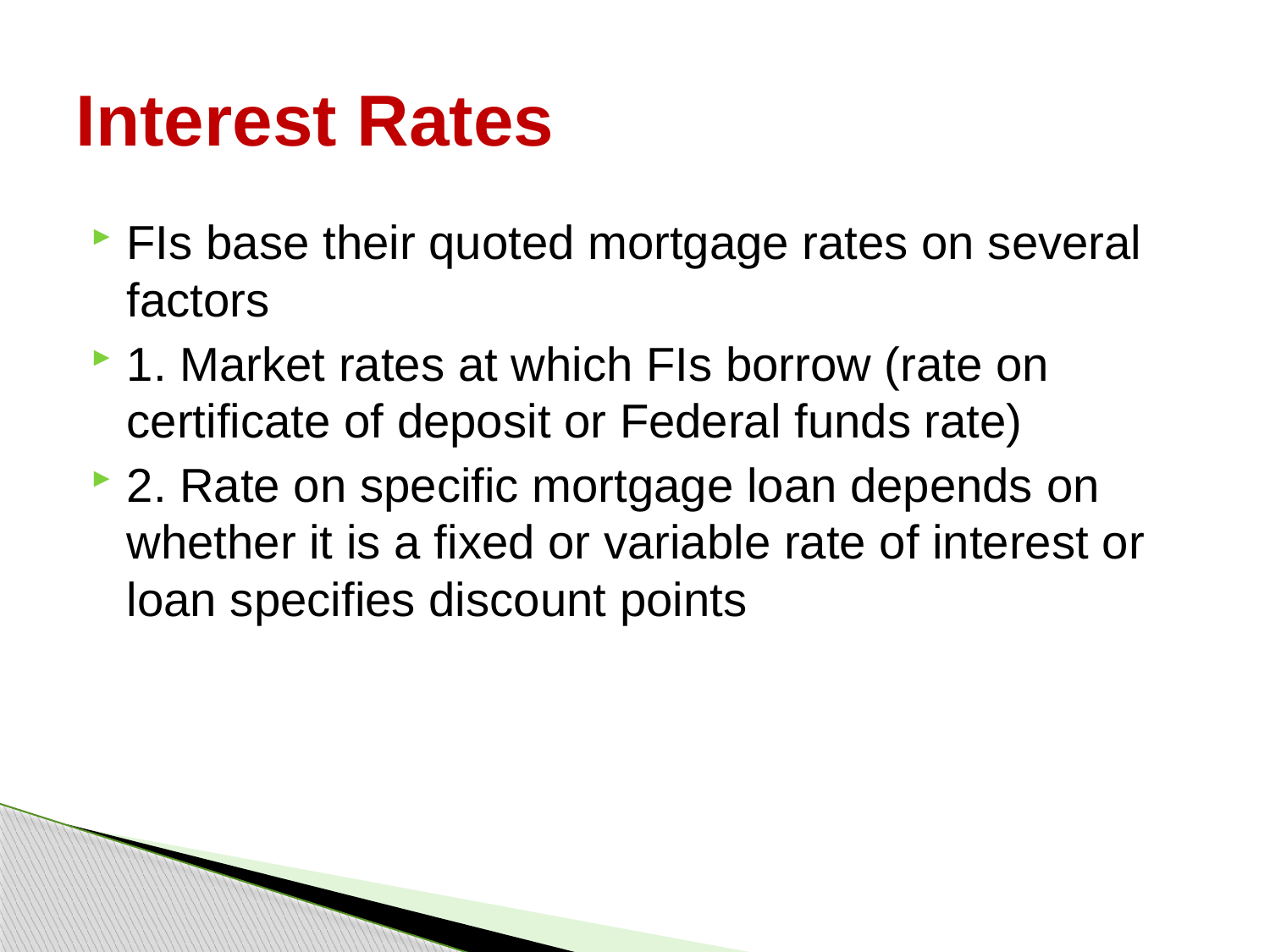

# Interest Rates
FIs base their quoted mortgage rates on several factors
1. Market rates at which FIs borrow (rate on certificate of deposit or Federal funds rate)
2. Rate on specific mortgage loan depends on whether it is a fixed or variable rate of interest or loan specifies discount points